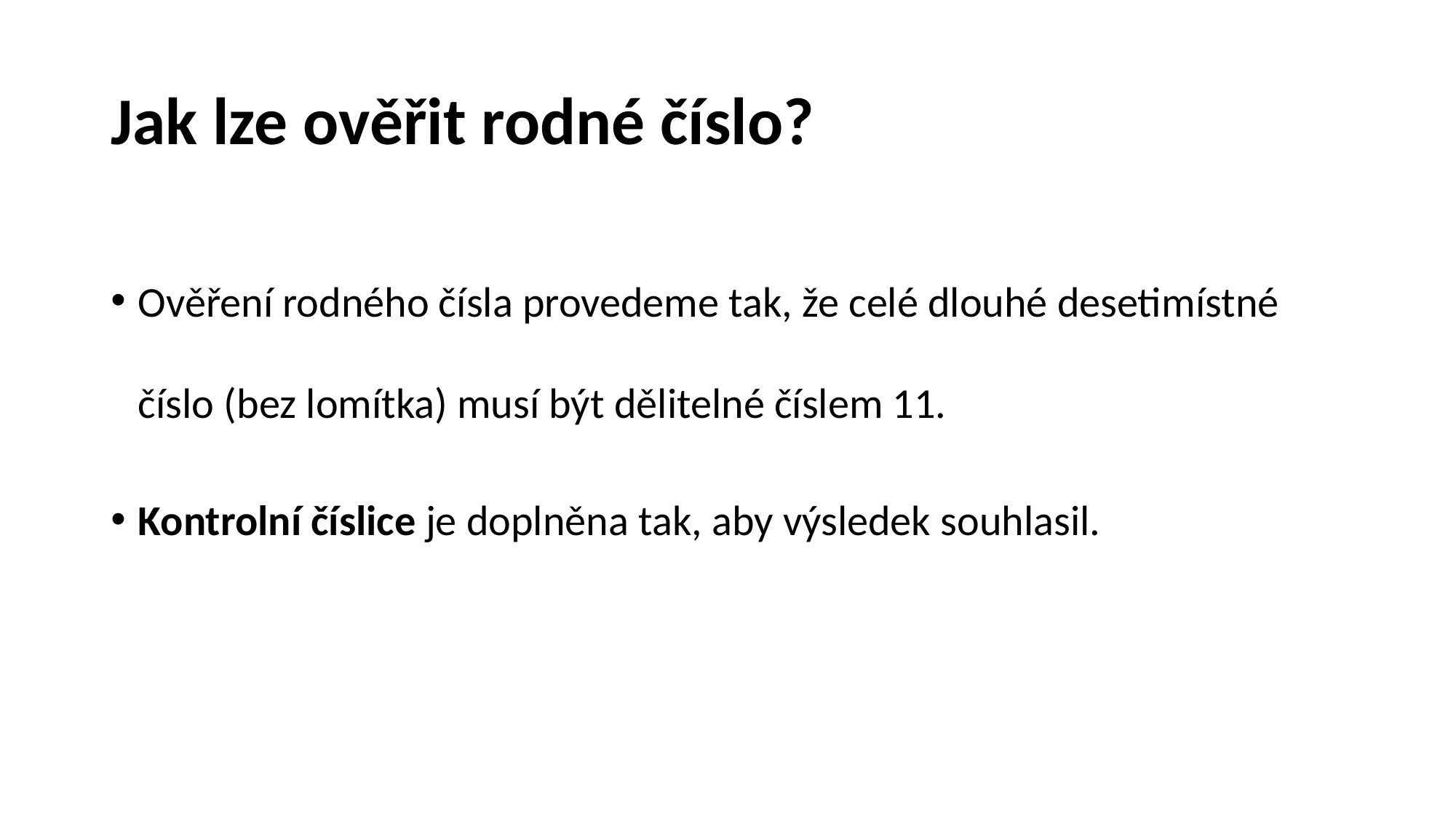

# Jak lze ověřit rodné číslo?
Ověření rodného čísla provedeme tak, že celé dlouhé desetimístné číslo (bez lomítka) musí být dělitelné číslem 11.
Kontrolní číslice je doplněna tak, aby výsledek souhlasil.